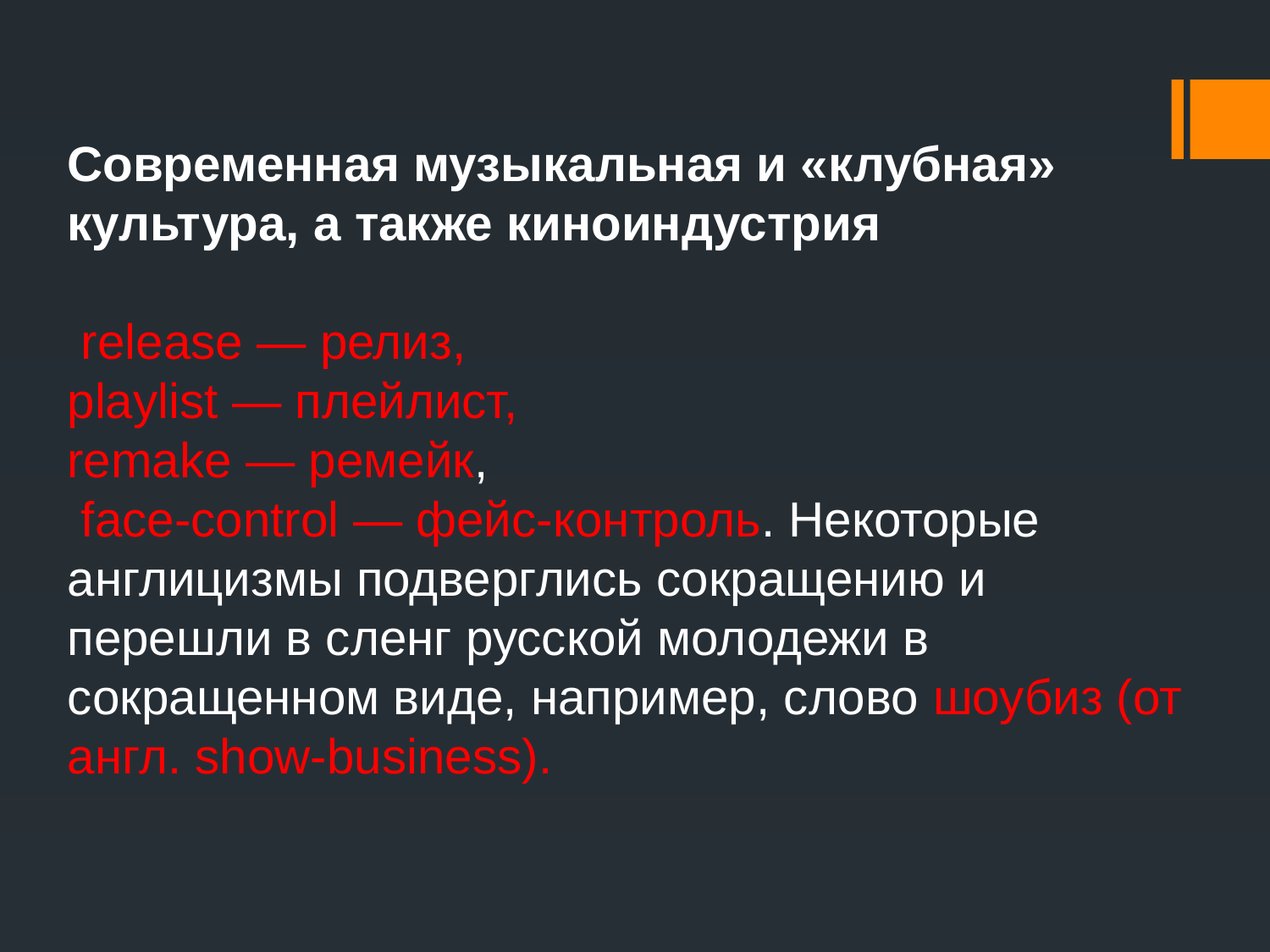

Современная музыкальная и «клубная» культура, а также киноиндустрия

 release — релиз,
playlist — плейлист,
remake — ремейк,
 face-control — фейс-контроль. Некоторые англицизмы подверглись сокращению и перешли в сленг русской молодежи в сокращенном виде, например, слово шоубиз (от англ. show-business).